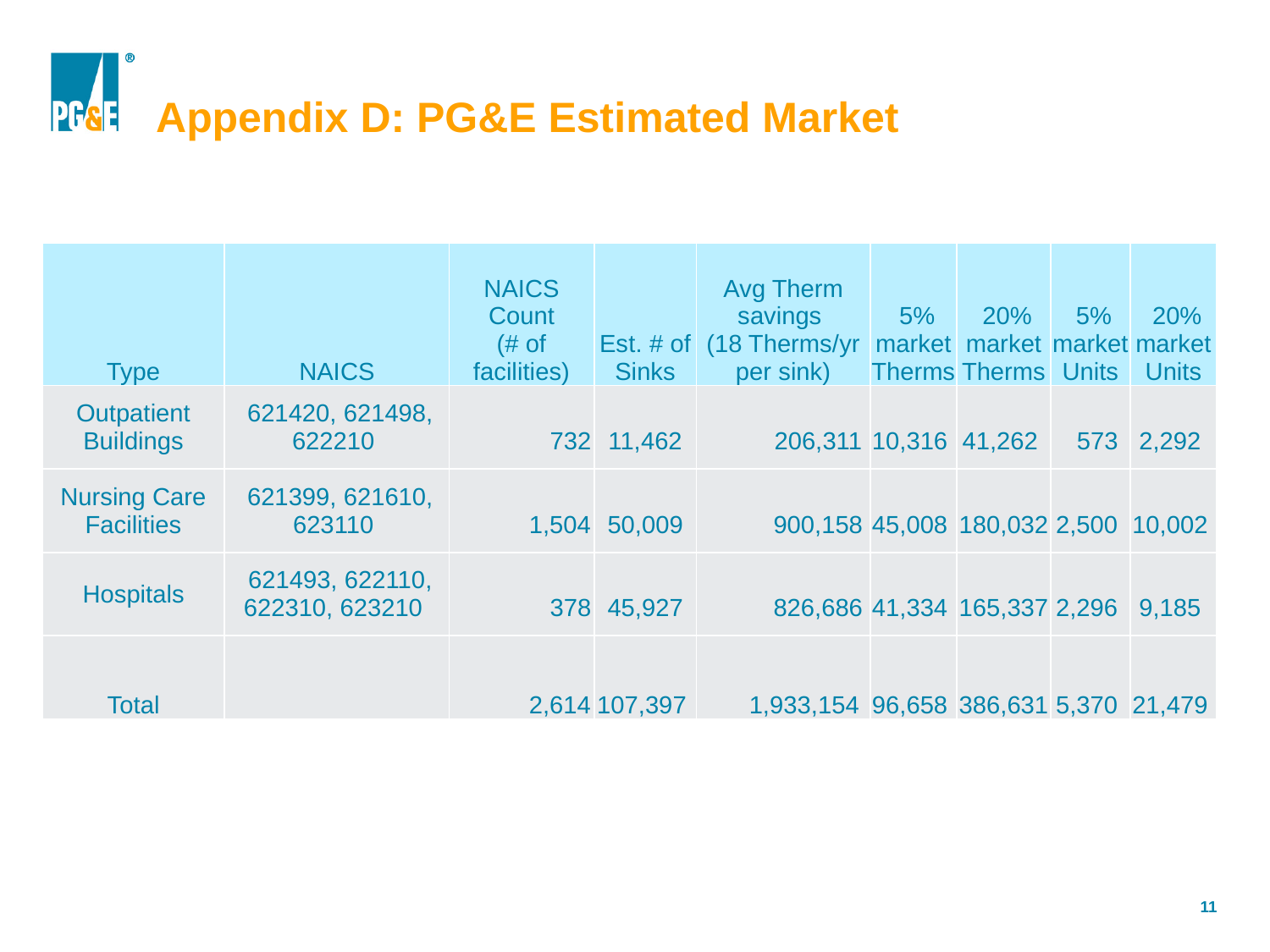

# Appendix D: PG&E Estimated Market
| Type | NAICS | NAICS Count (# of facilities) | Est. # of Sinks | Avg Therm savings (18 Therms/yr per sink) | 5% market Therms | 20% market Therms | 5% market Units | 20% market Units |
| --- | --- | --- | --- | --- | --- | --- | --- | --- |
| Outpatient Buildings | 621420, 621498, 622210 | 732 | 11,462 | 206,311 | 10,316 | 41,262 | 573 | 2,292 |
| Nursing Care Facilities | 621399, 621610, 623110 | 1,504 | 50,009 | 900,158 | 45,008 | 180,032 | 2,500 | 10,002 |
| Hospitals | 621493, 622110, 622310, 623210 | 378 | 45,927 | 826,686 | 41,334 | 165,337 | 2,296 | 9,185 |
| Total |  | 2,614 | 107,397 | 1,933,154 | 96,658 | 386,631 | 5,370 | 21,479 |